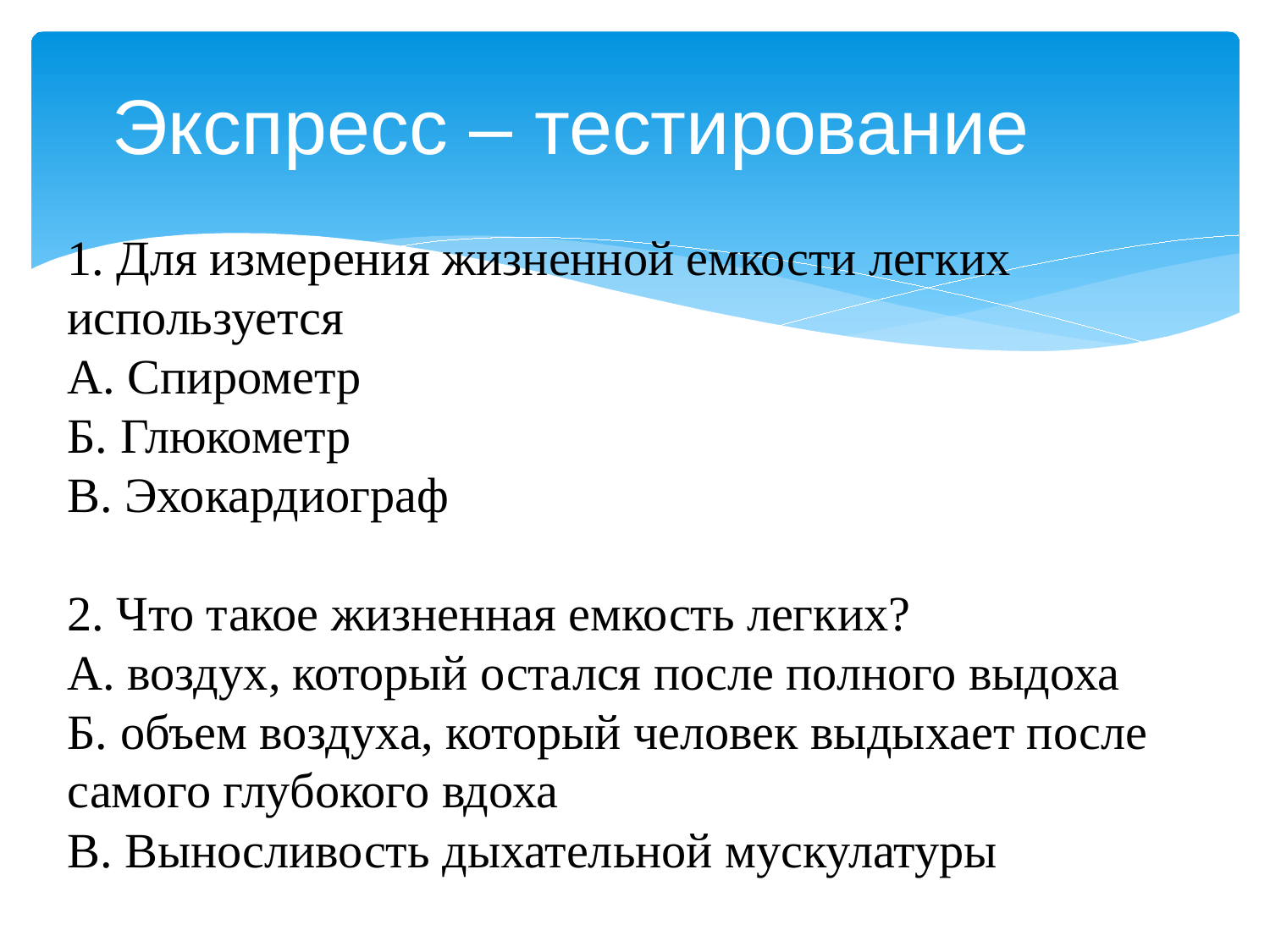

# Экспресс – тестирование
1. Для измерения жизненной емкости легких используется
А. Спирометр
Б. Глюкометр
В. Эхокардиограф

2. Что такое жизненная емкость легких?
А. воздух, который остался после полного выдоха
Б. объем воздуха, который человек выдыхает после самого глубокого вдоха
В. Выносливость дыхательной мускулатуры